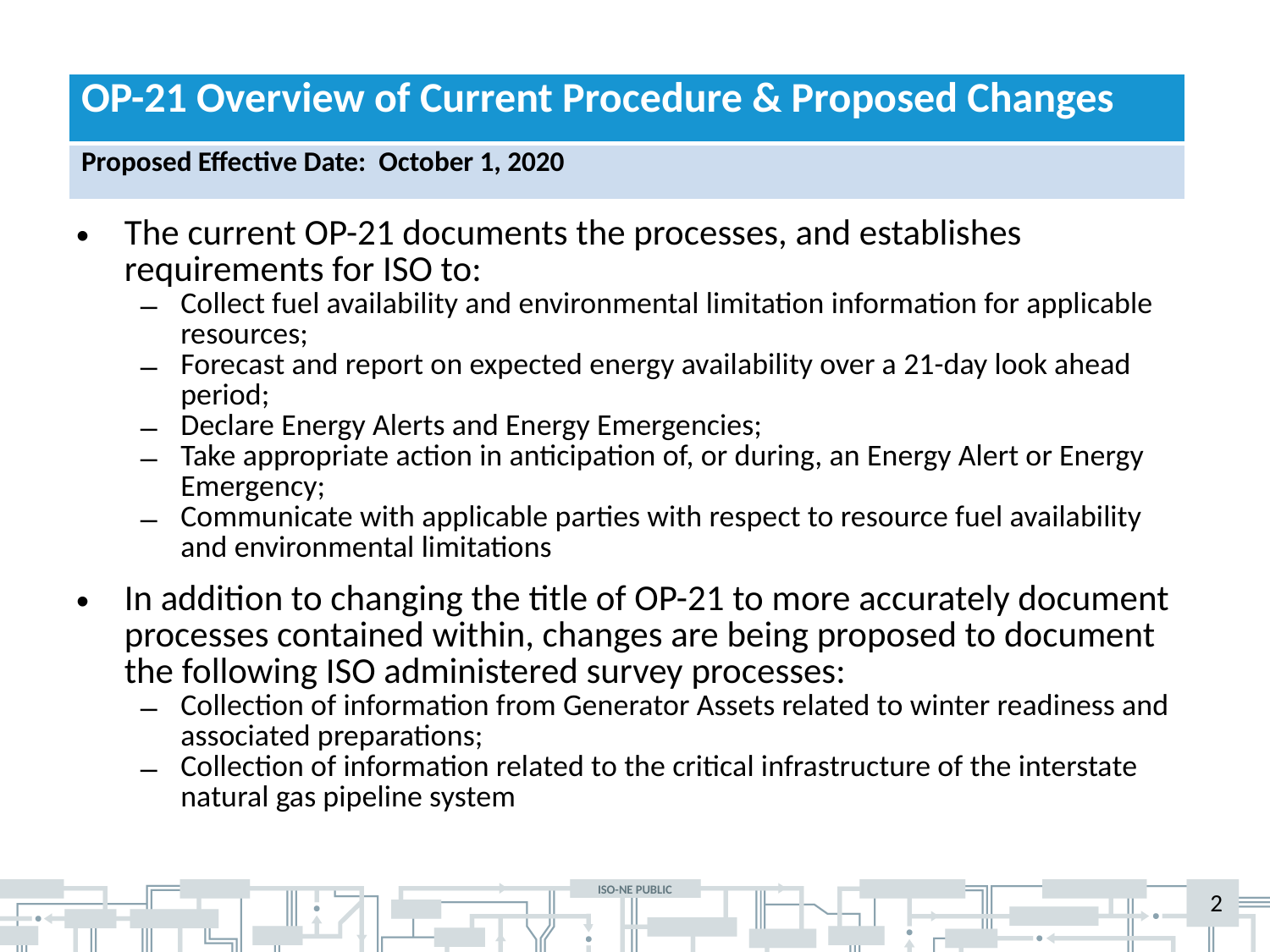

| OP-21 Overview of Current Procedure & Proposed Changes |
| --- |
| Proposed Effective Date: October 1, 2020 |
The current OP-21 documents the processes, and establishes requirements for ISO to:
Collect fuel availability and environmental limitation information for applicable resources;
Forecast and report on expected energy availability over a 21-day look ahead period;
Declare Energy Alerts and Energy Emergencies;
Take appropriate action in anticipation of, or during, an Energy Alert or Energy Emergency;
Communicate with applicable parties with respect to resource fuel availability and environmental limitations
In addition to changing the title of OP-21 to more accurately document processes contained within, changes are being proposed to document the following ISO administered survey processes:
Collection of information from Generator Assets related to winter readiness and associated preparations;
Collection of information related to the critical infrastructure of the interstate natural gas pipeline system

2